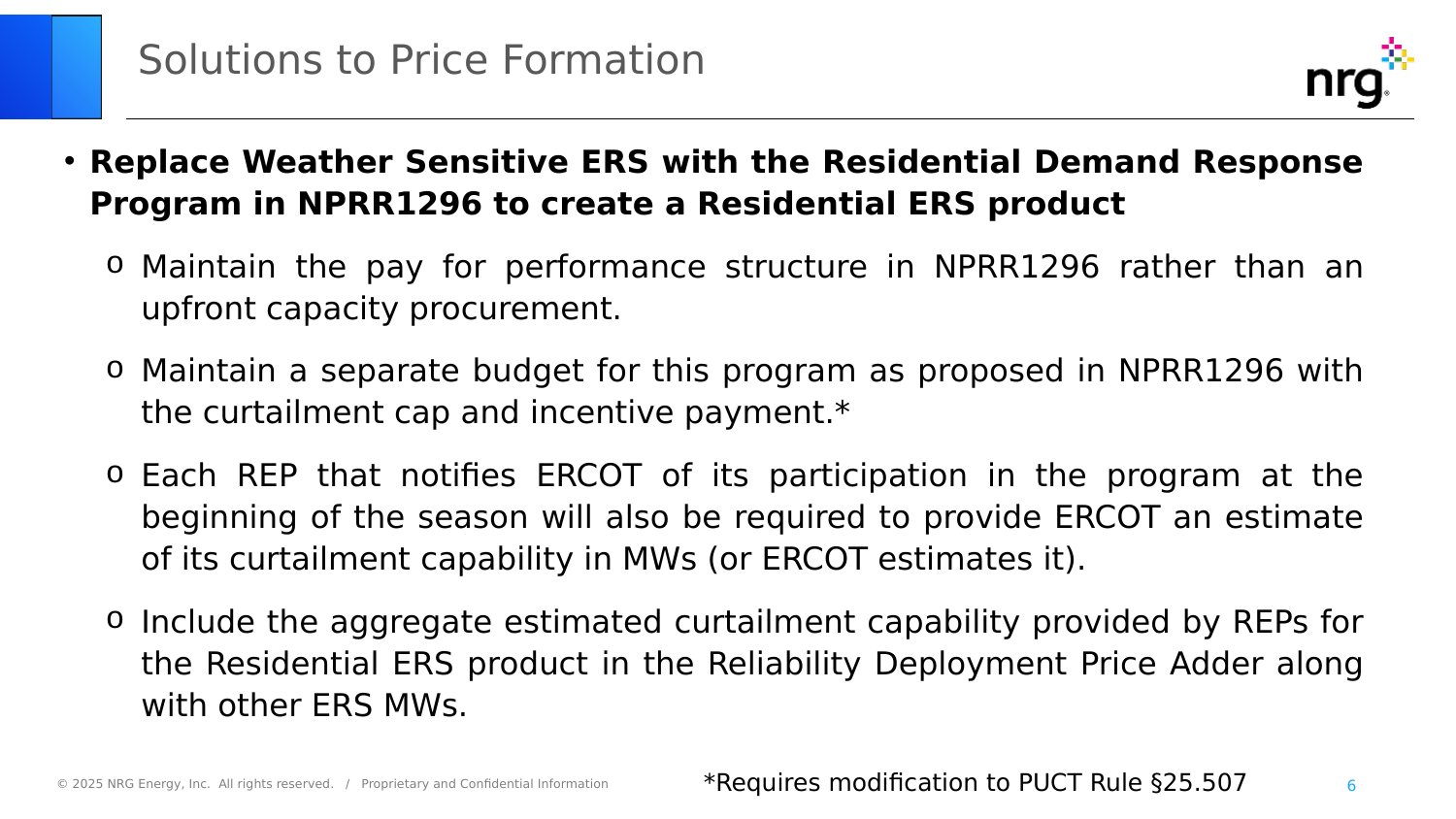

# Solutions to Price Formation
Replace Weather Sensitive ERS with the Residential Demand Response Program in NPRR1296 to create a Residential ERS product
Maintain the pay for performance structure in NPRR1296 rather than an upfront capacity procurement.
Maintain a separate budget for this program as proposed in NPRR1296 with the curtailment cap and incentive payment.*
Each REP that notifies ERCOT of its participation in the program at the beginning of the season will also be required to provide ERCOT an estimate of its curtailment capability in MWs (or ERCOT estimates it).
Include the aggregate estimated curtailment capability provided by REPs for the Residential ERS product in the Reliability Deployment Price Adder along with other ERS MWs.
*Requires modification to PUCT Rule §25.507